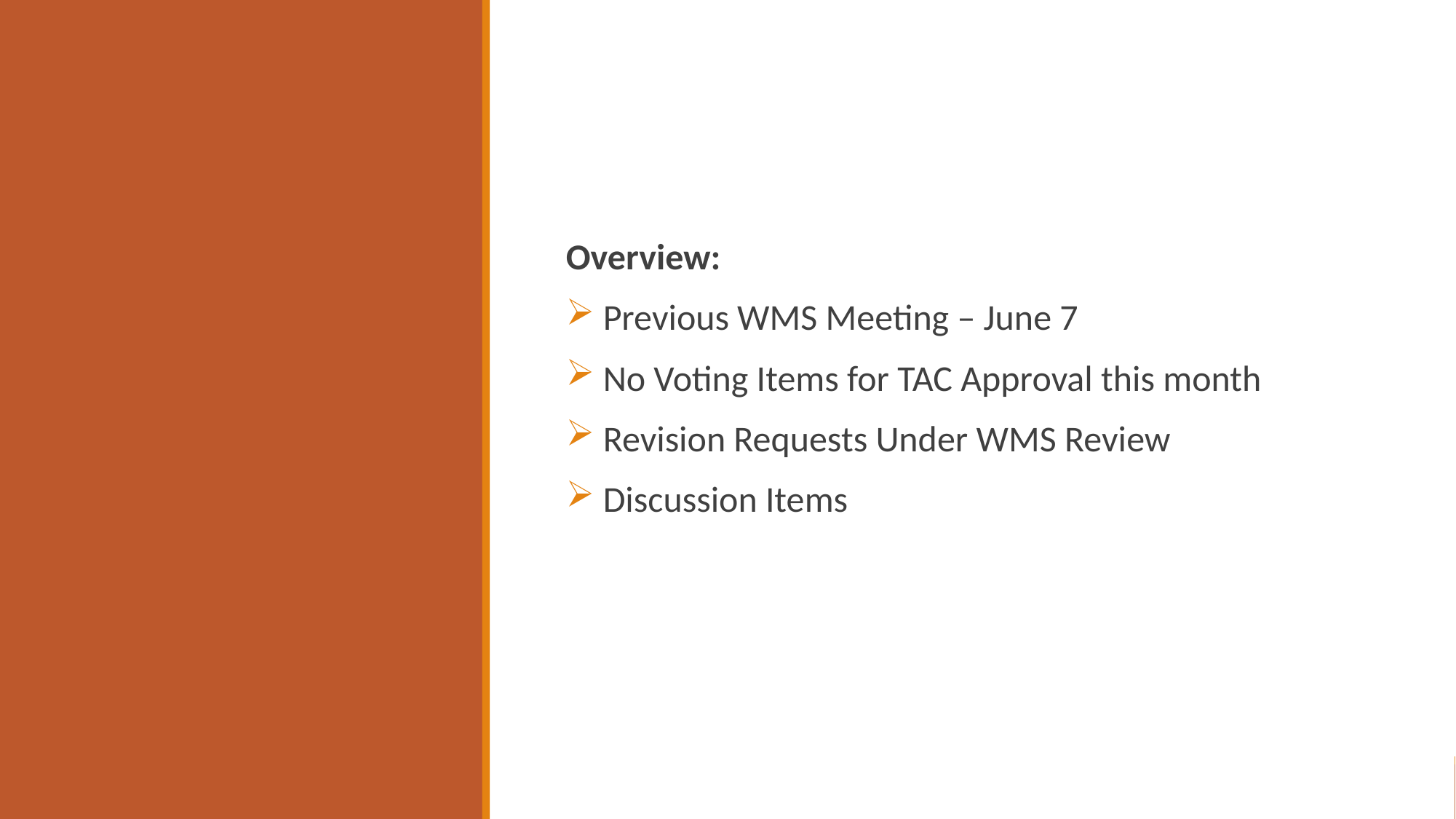

#
Overview:
 Previous WMS Meeting – June 7
 No Voting Items for TAC Approval this month
 Revision Requests Under WMS Review
 Discussion Items